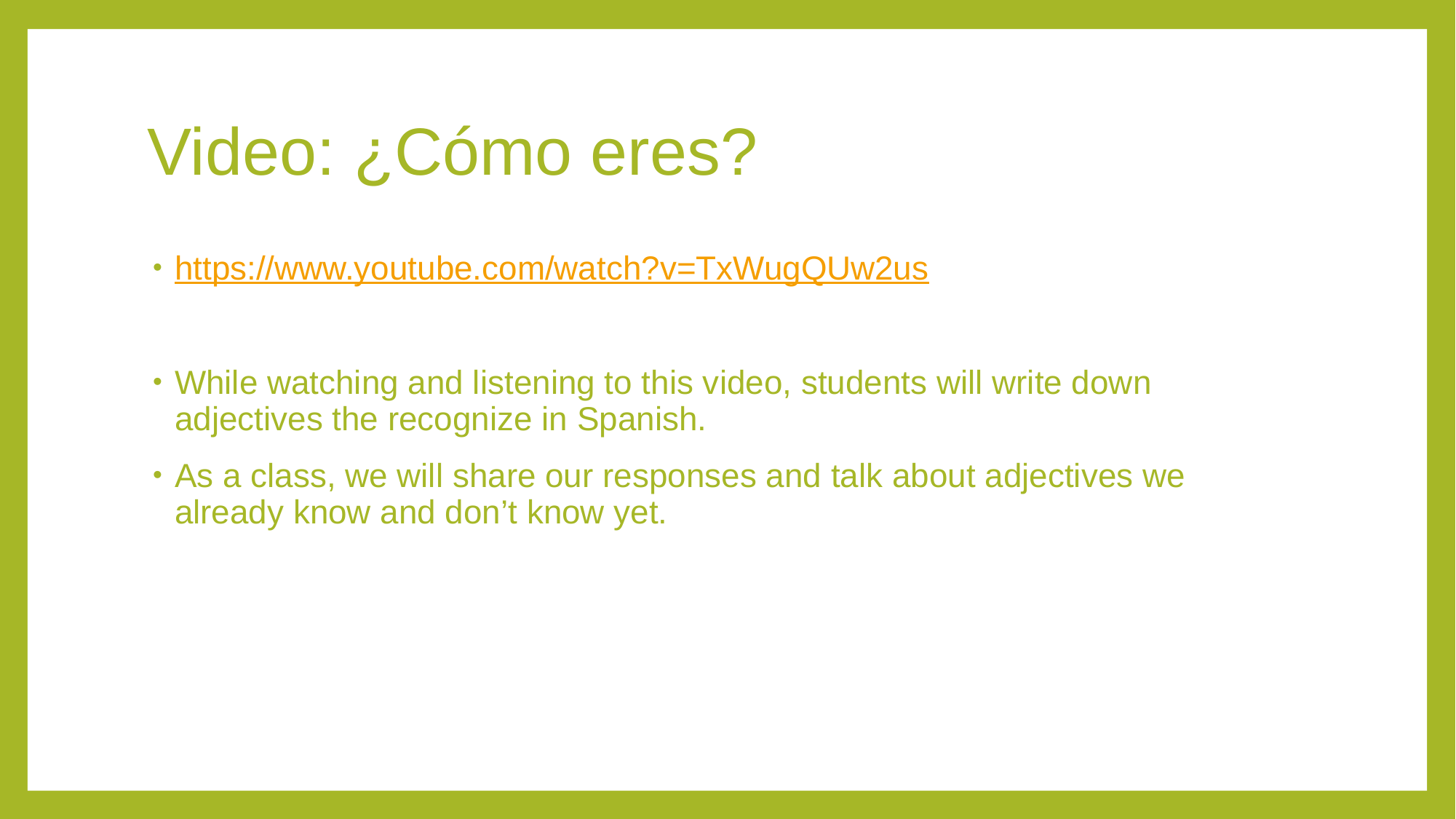

# Video: ¿Cómo eres?
https://www.youtube.com/watch?v=TxWugQUw2us

While watching and listening to this video, students will write down adjectives the recognize in Spanish.
As a class, we will share our responses and talk about adjectives we already know and don’t know yet.